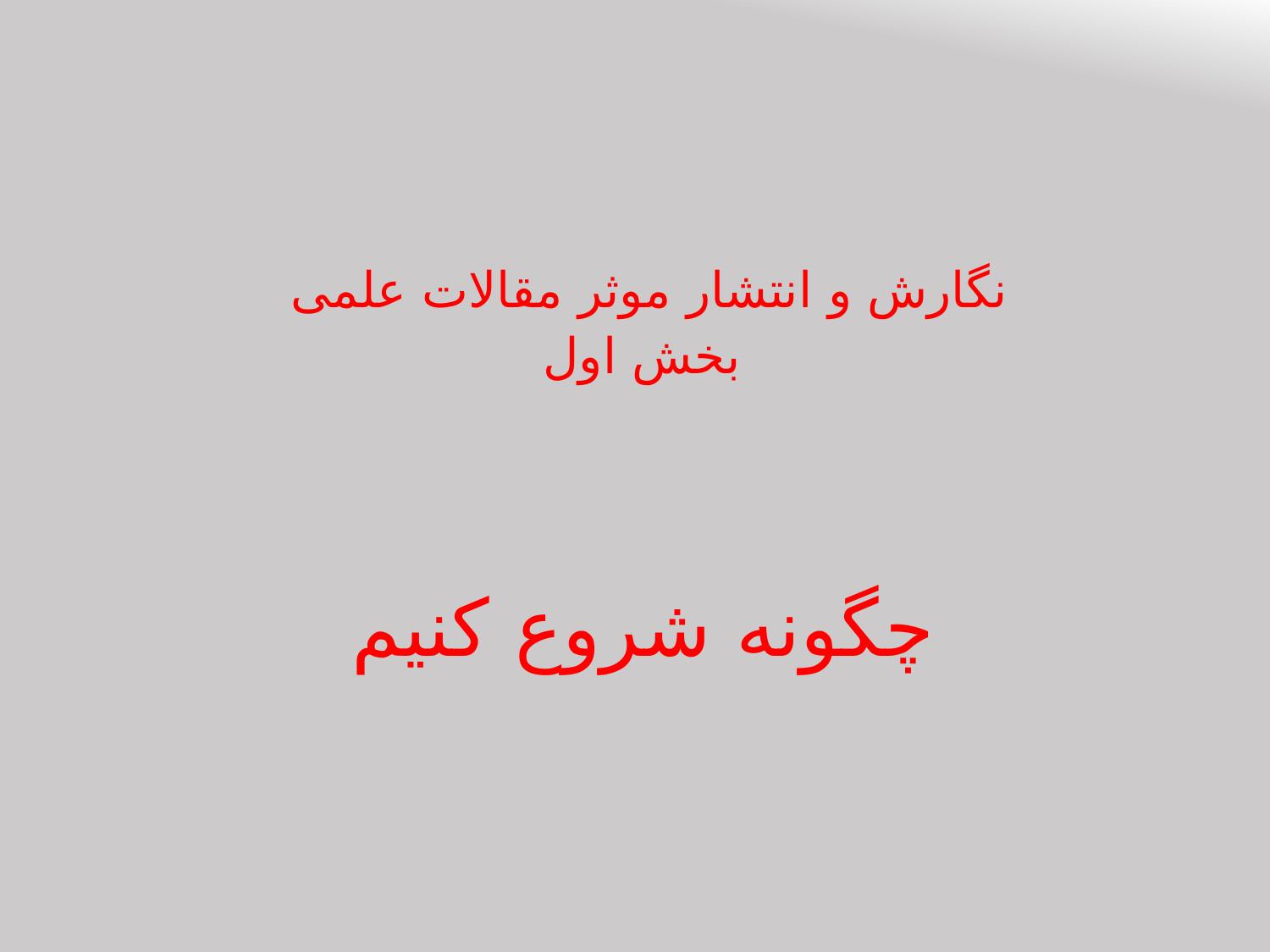

نگارش و انتشار موثر مقالات علمی
بخش اول

# چگونه شروع کنیم